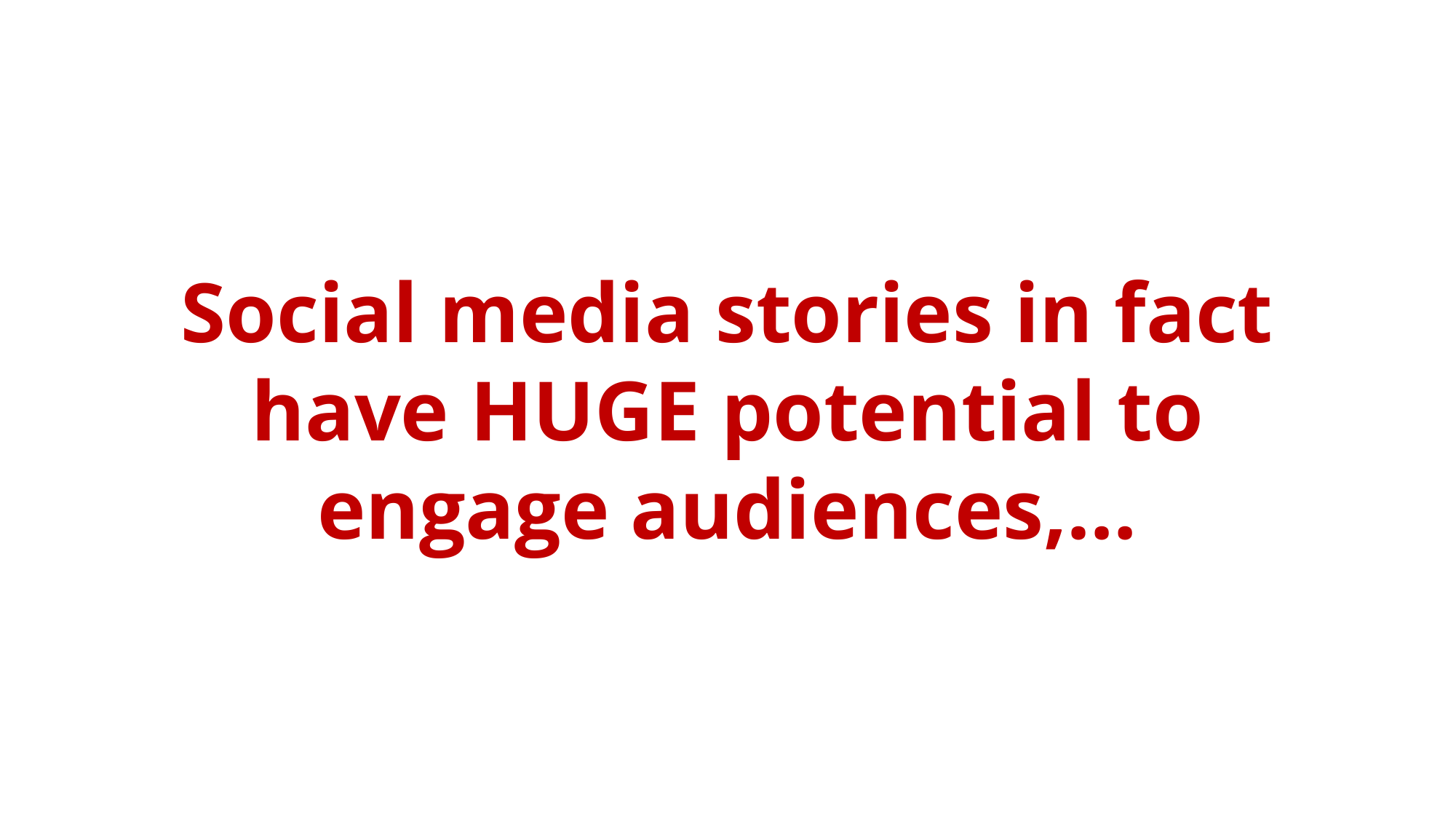

Social media stories in fact have HUGE potential to engage audiences,…